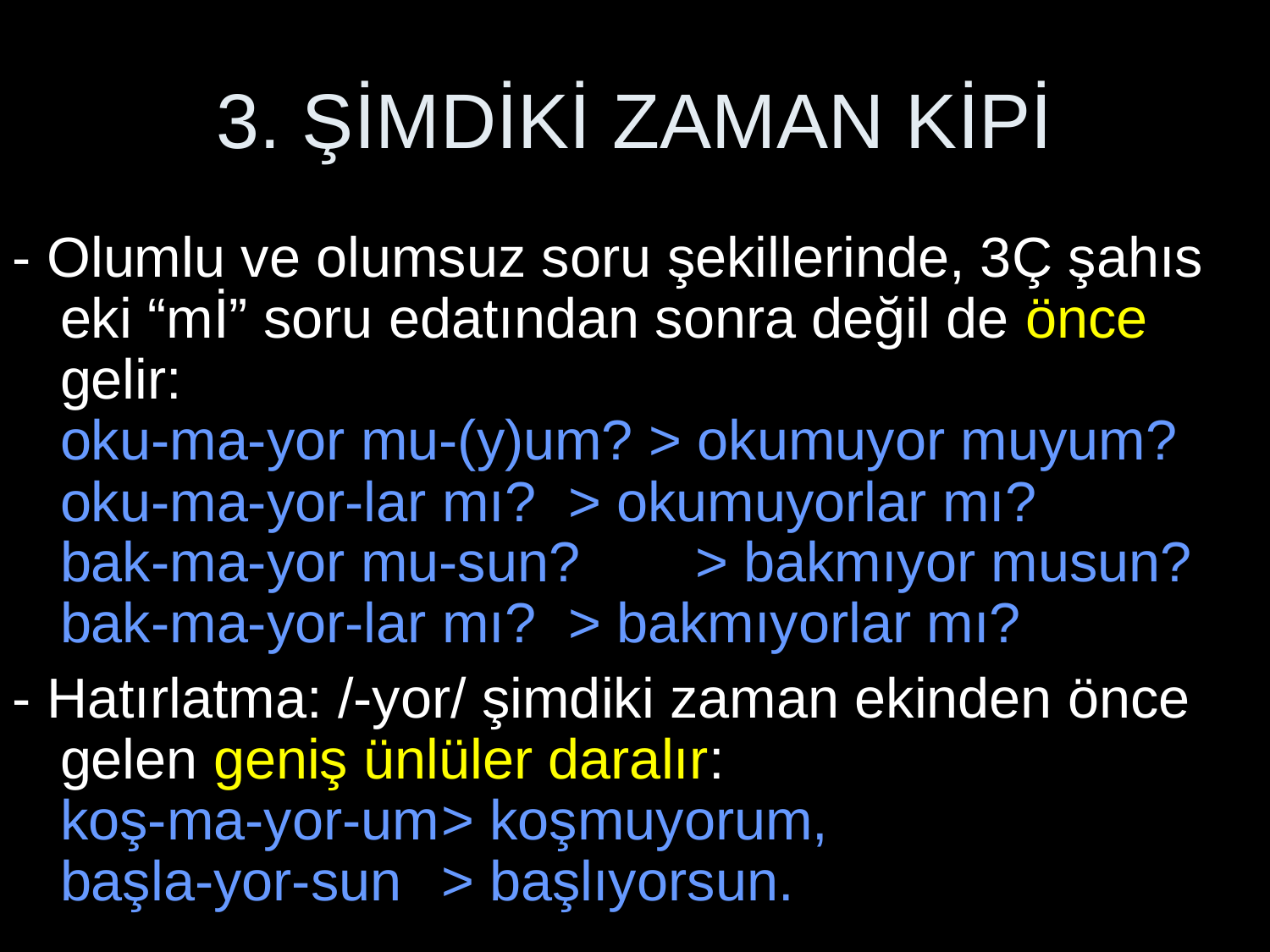

# 3. ŞİMDİKİ ZAMAN KİPİ
- Olumlu ve olumsuz soru şekillerinde, 3Ç şahıs eki “mİ” soru edatından sonra değil de önce gelir:
oku-ma-yor mu-(y)um? > okumuyor muyum?
oku-ma-yor-lar mı? 	> okumuyorlar mı?
bak-ma-yor mu-sun?	> bakmıyor musun?
bak-ma-yor-lar mı? 	> bakmıyorlar mı?
- Hatırlatma: /-yor/ şimdiki zaman ekinden önce gelen geniş ünlüler daralır:
koş-ma-yor-um	> koşmuyorum,
başla-yor-sun	> başlıyorsun.